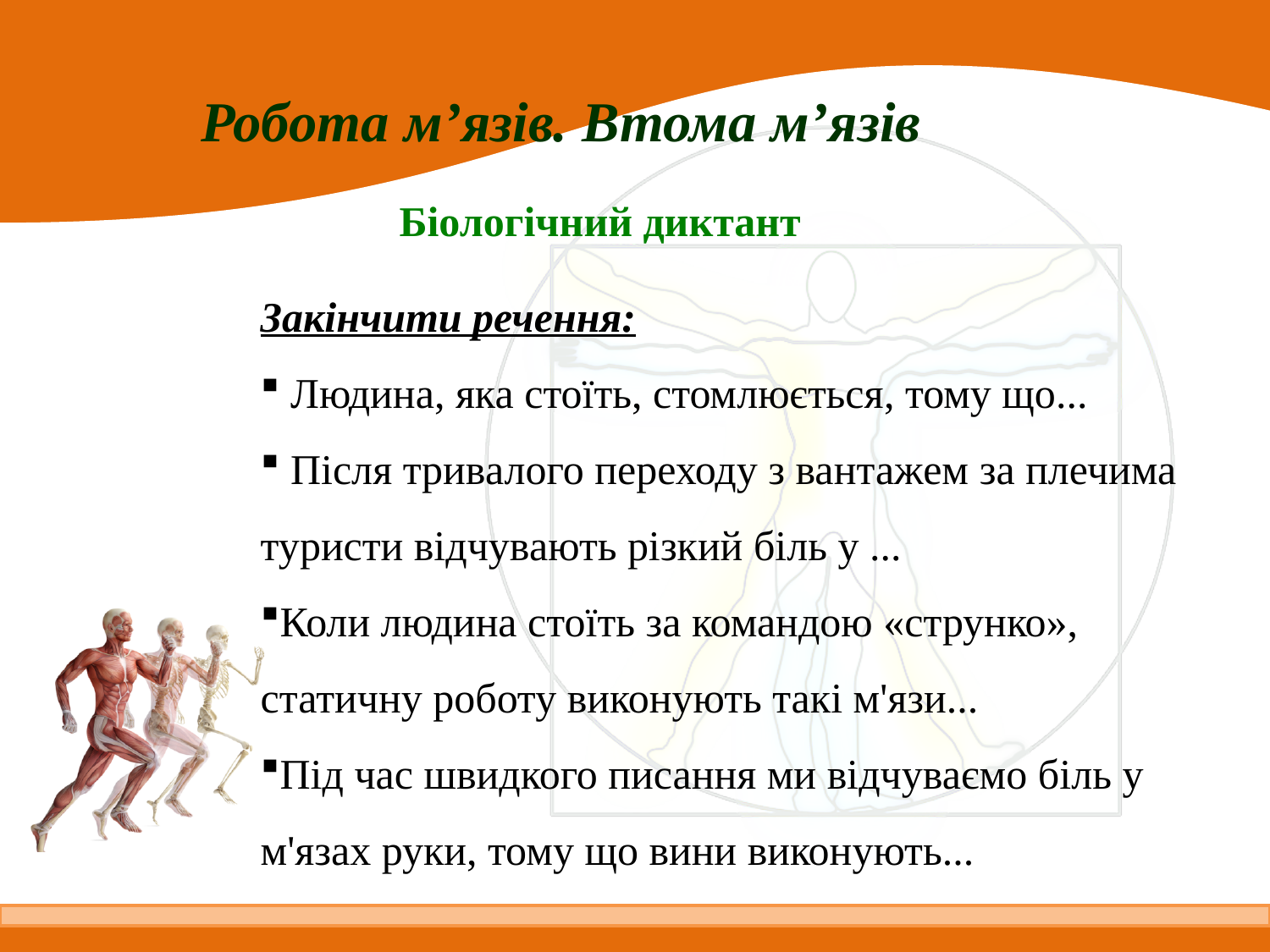

Робота м’язів. Втома м’язів
Біологічний диктант
Закінчити речення:
 Людина, яка стоїть, стомлюється, тому що...
 Після тривалого переходу з вантажем за плечима туристи відчувають різкий біль у ...
Коли людина стоїть за командою «струнко», статичну роботу виконують такі м'язи...
Під час швидкого писання ми відчуваємо біль у м'язах руки, тому що вини виконують...